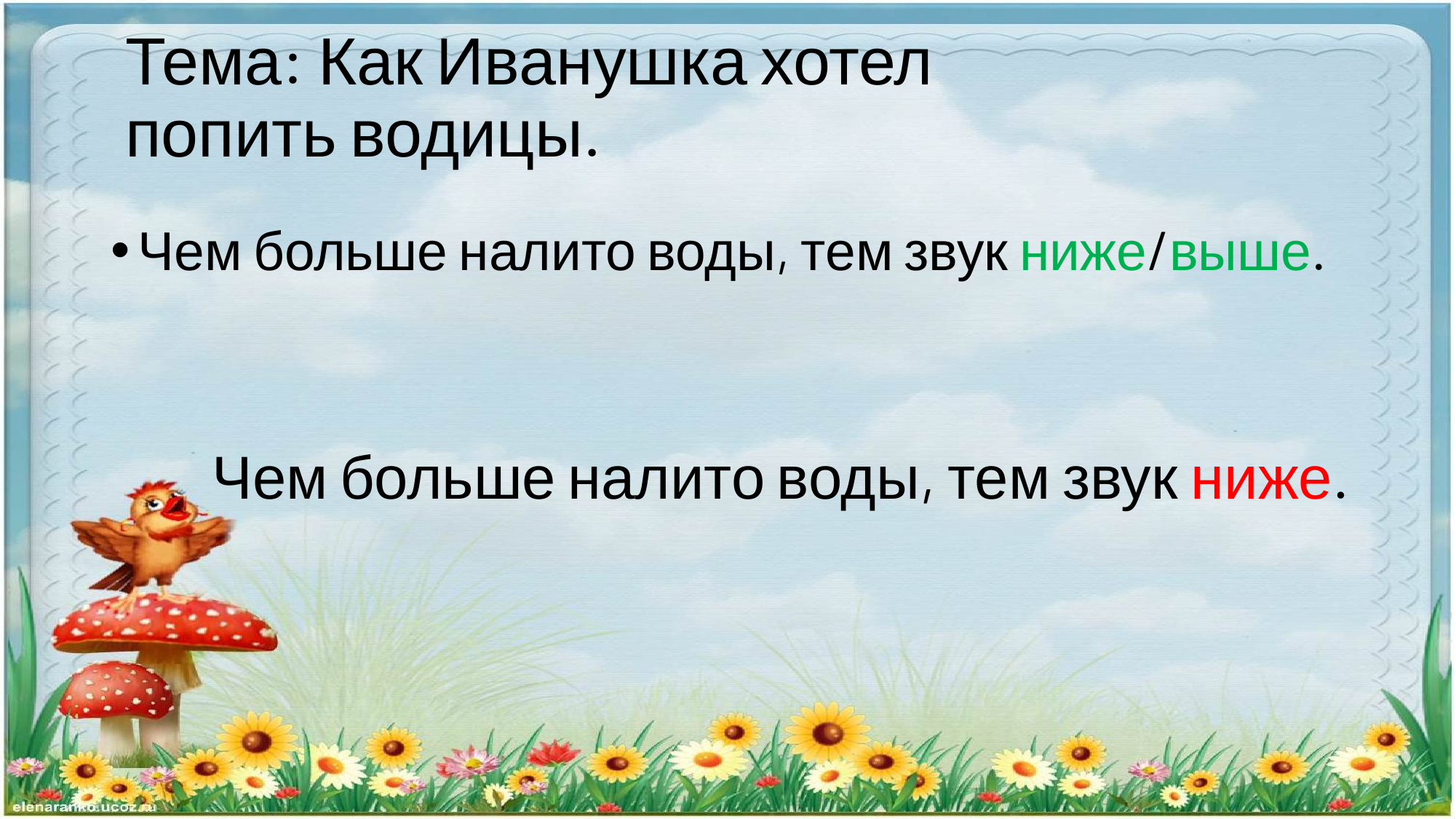

Тема: Как Иванушка хотел попить водицы.
Чем больше налито воды, тем звук ниже/выше.
Чем больше налито воды, тем звук ниже.